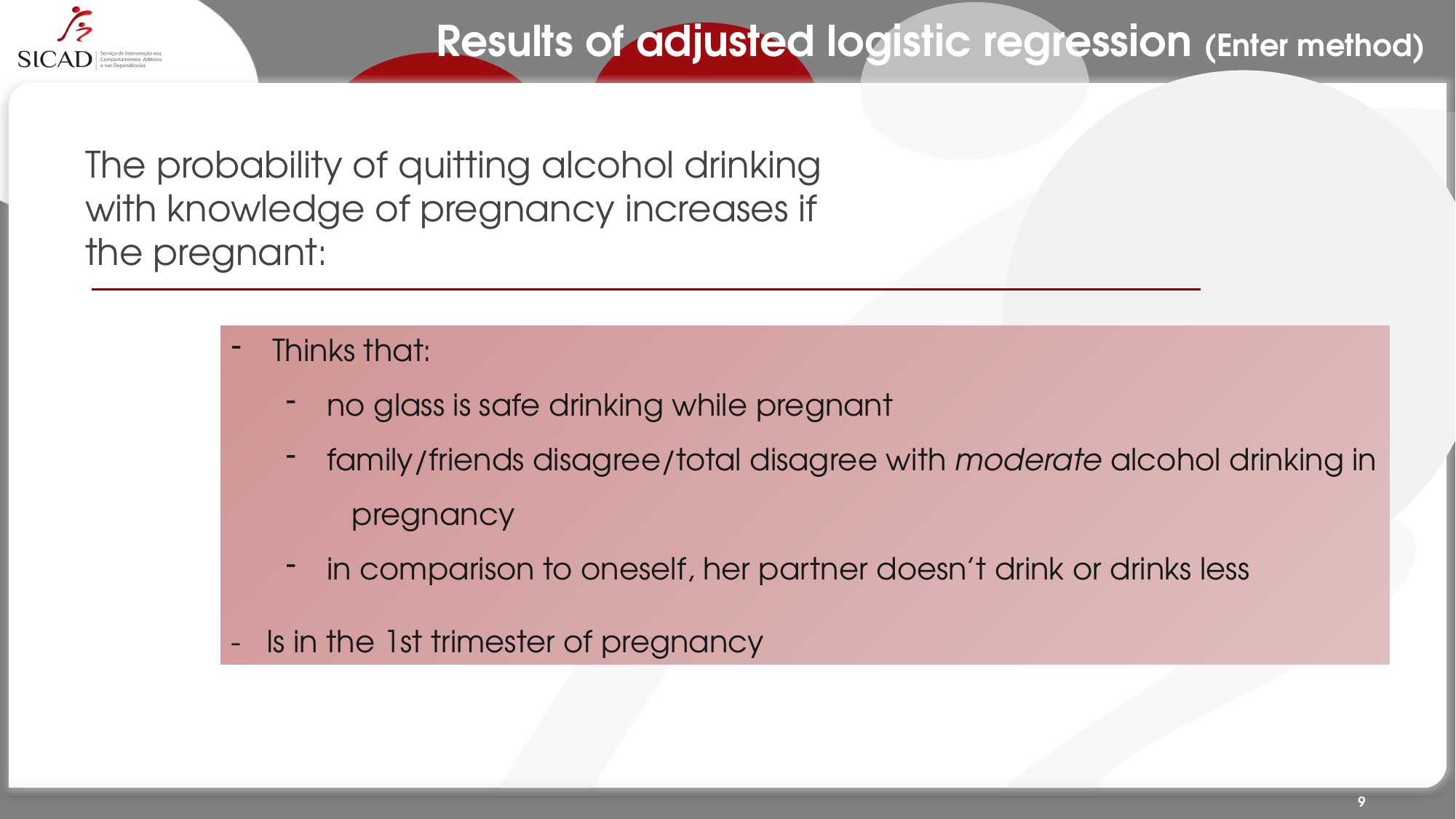

# Results of adjusted logistic regression (Enter method)

The probability of quitting alcohol drinking with knowledge of pregnancy increases if the pregnant:
Thinks that:
no glass is safe drinking while pregnant
family/friends disagree/total disagree with moderate alcohol drinking in    pregnancy
in comparison to oneself, her partner doesn’t drink or drinks less

-   Is in the 1st trimester of pregnancy
9